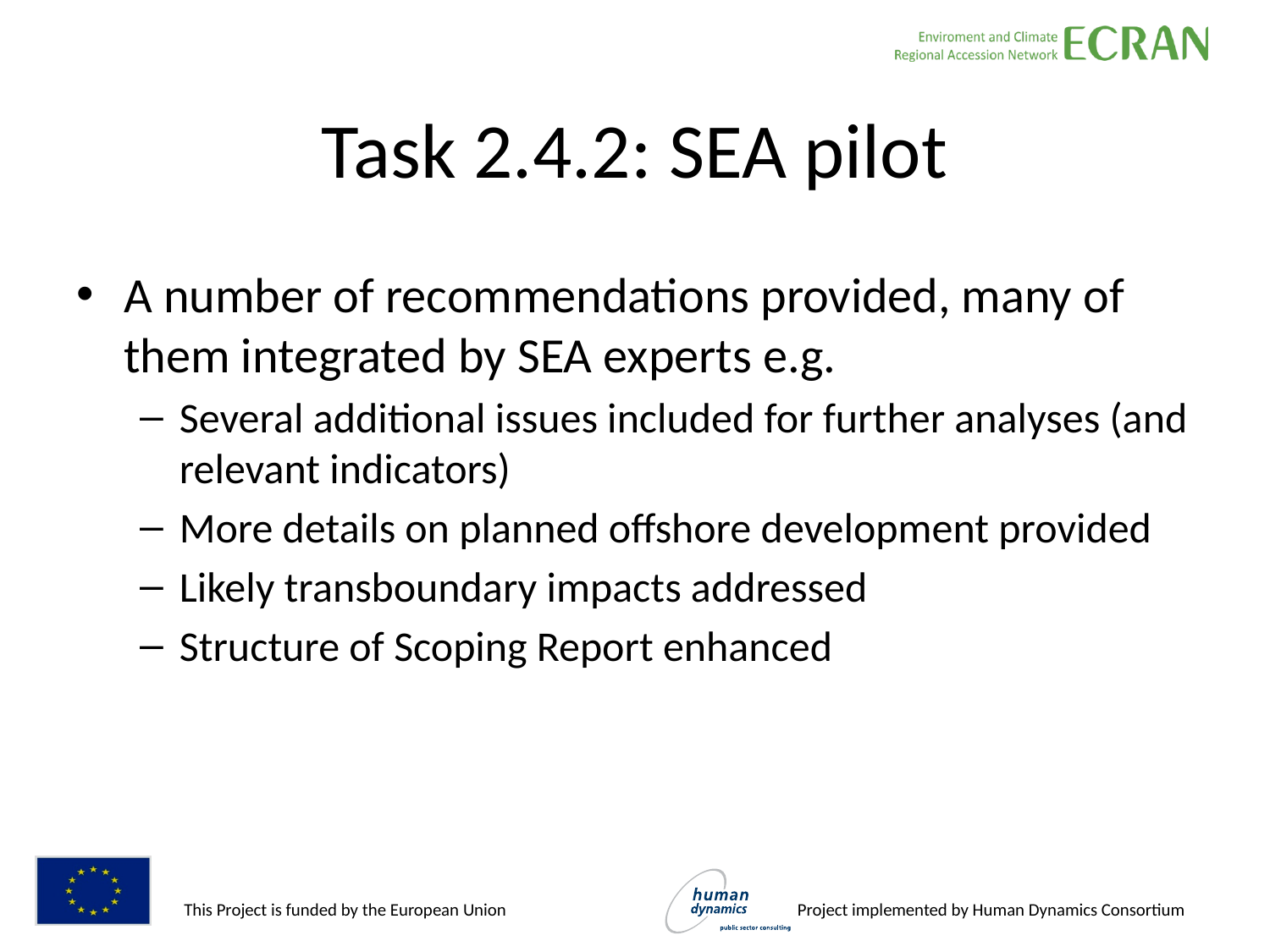

# Task 2.4.2: SEA pilot
A number of recommendations provided, many of them integrated by SEA experts e.g.
Several additional issues included for further analyses (and relevant indicators)
More details on planned offshore development provided
Likely transboundary impacts addressed
Structure of Scoping Report enhanced